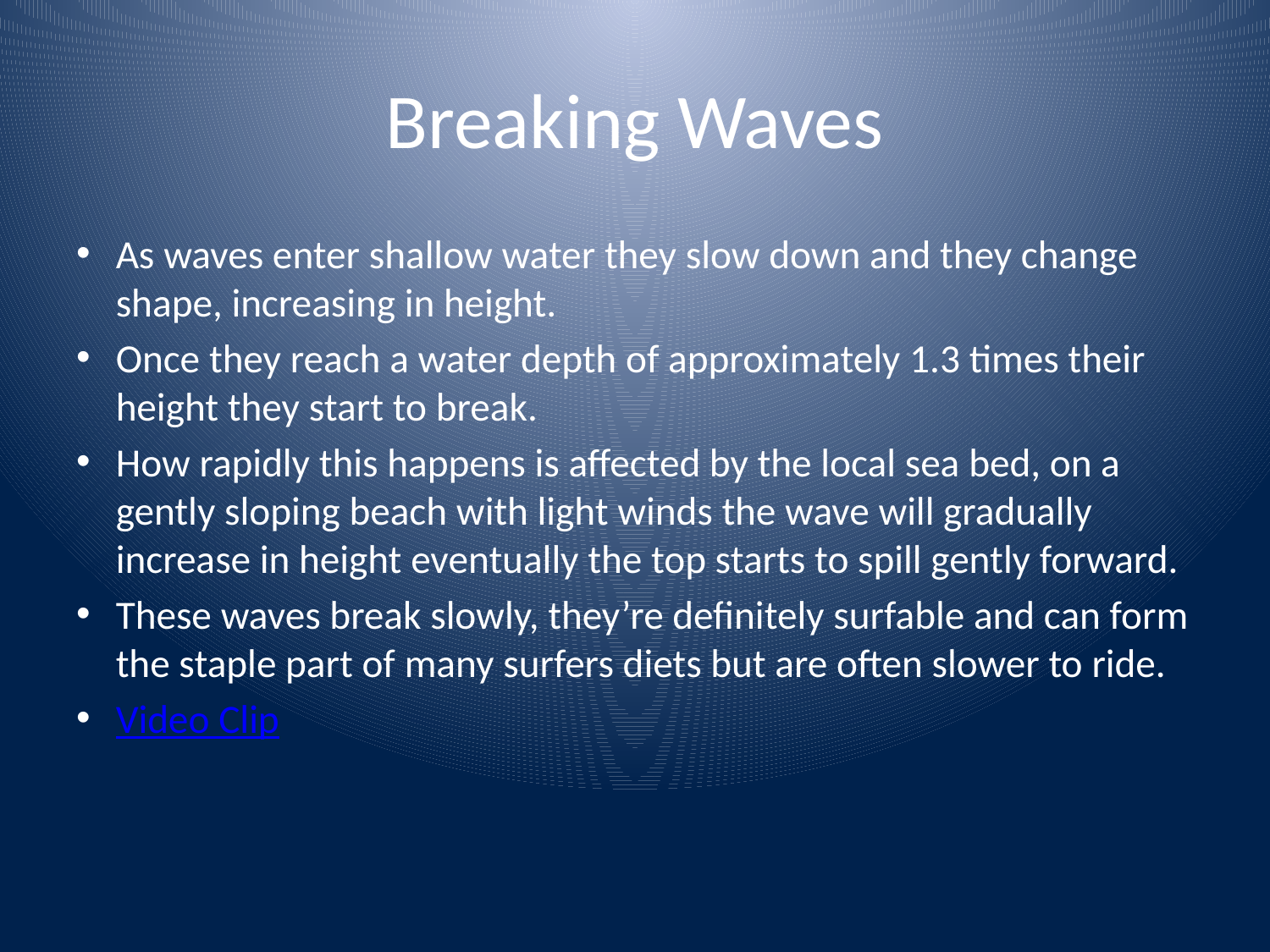

# Breaking Waves
As waves enter shallow water they slow down and they change shape, increasing in height.
Once they reach a water depth of approximately 1.3 times their height they start to break.
How rapidly this happens is affected by the local sea bed, on a gently sloping beach with light winds the wave will gradually increase in height eventually the top starts to spill gently forward.
These waves break slowly, they’re definitely surfable and can form the staple part of many surfers diets but are often slower to ride.
Video Clip